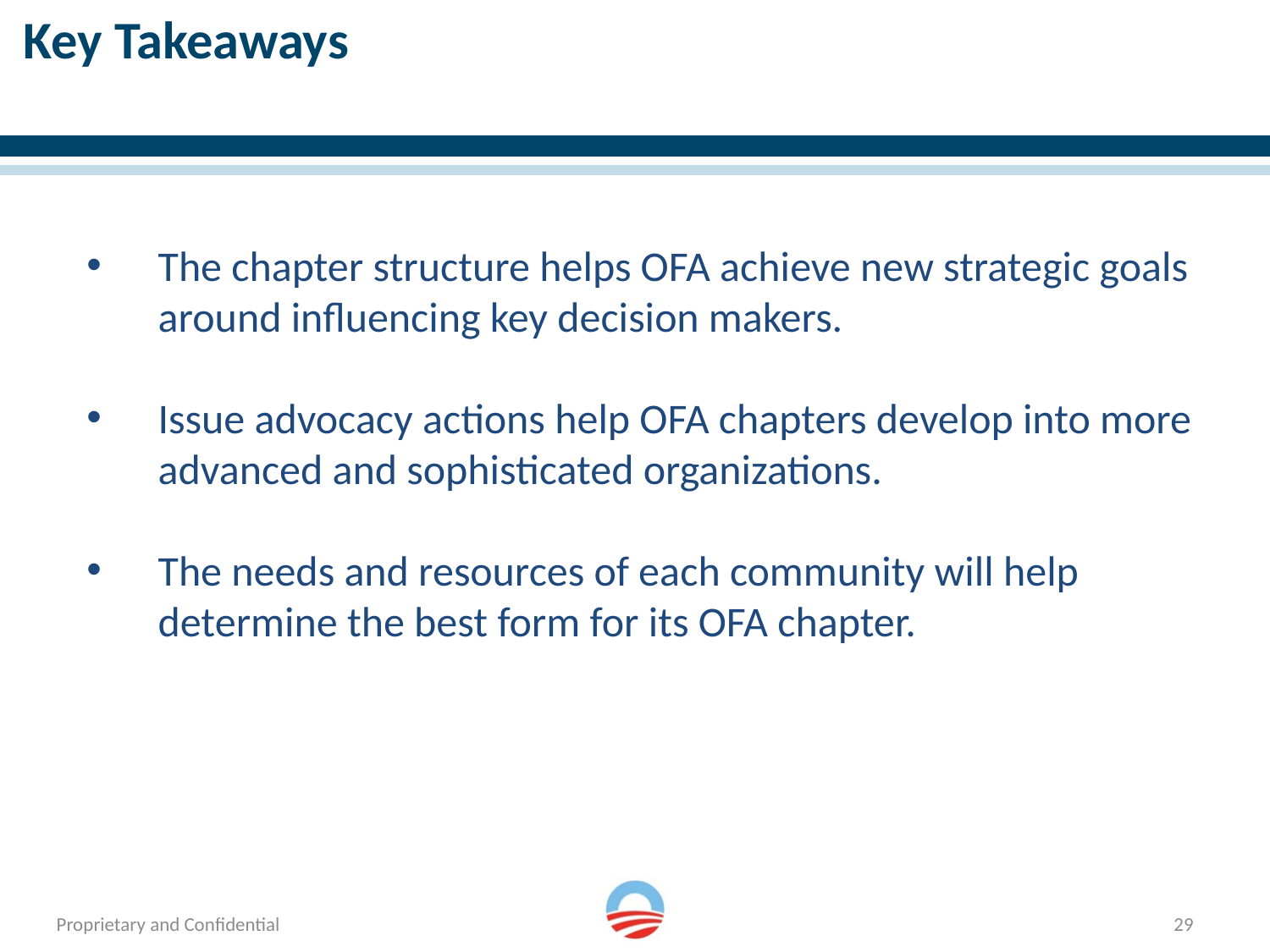

# Key Takeaways
The chapter structure helps OFA achieve new strategic goals around influencing key decision makers.

Issue advocacy actions help OFA chapters develop into more advanced and sophisticated organizations.

The needs and resources of each community will help determine the best form for its OFA chapter.
29